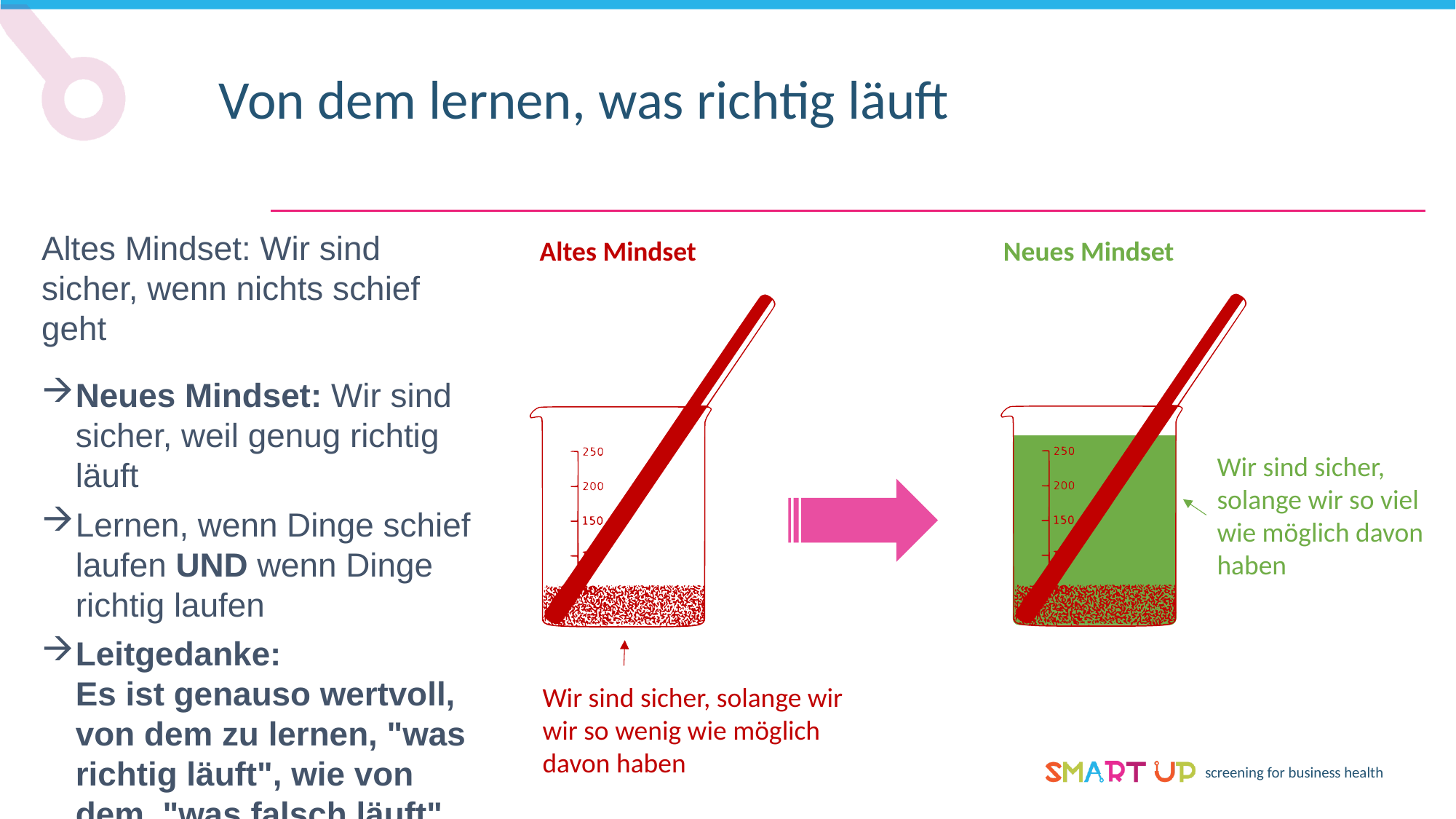

Von dem lernen, was richtig läuft
Altes Mindset: Wir sind sicher, wenn nichts schief geht
Neues Mindset: Wir sind sicher, weil genug richtig läuft
Lernen, wenn Dinge schief laufen UND wenn Dinge richtig laufen
Leitgedanke:
Es ist genauso wertvoll, von dem zu lernen, "was richtig läuft", wie von dem, "was falsch läuft".

Altes Mindset
Neues Mindset

Wir sind sicher, solange wir so viel wie möglich davon haben

Wir sind sicher, solange wir
wir so wenig wie möglich
davon haben